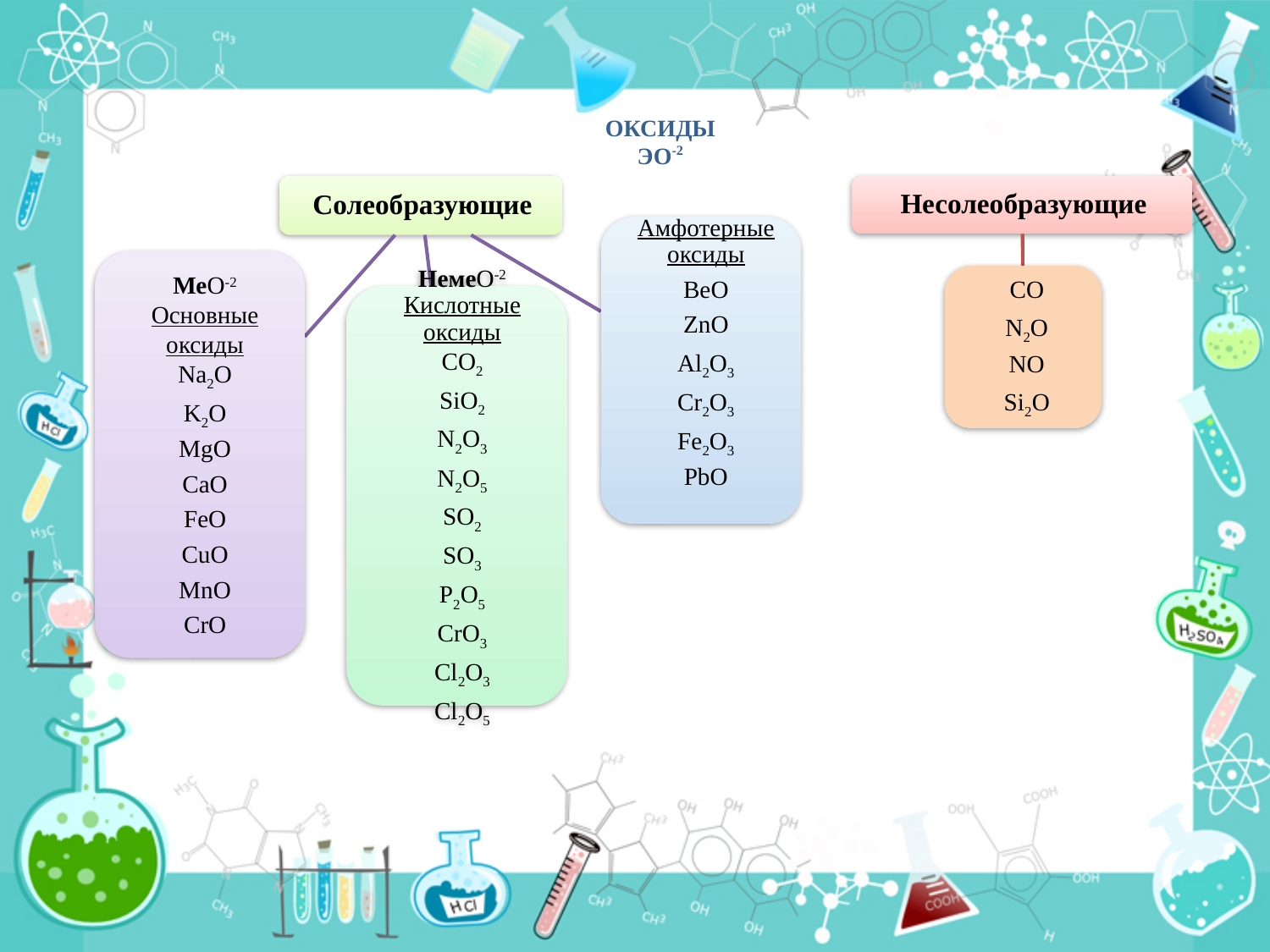

# ОКСИДЫ ЭО-2
Солеобразующие
НемеО-2
Кислотные оксиды
СО2
SiO2
N2O3
N2O5
SO2
SO3
P2O5
CrO3
Cl2O3
Cl2O5
Амфотерные оксиды
BeO
ZnO
Al2O3
Cr2O3
Fe2O3
PbO

МеО-2
Основные оксиды
Na2O
K2O
MgO
CaO
FeO
CuO
MnO
CrO
Несолеобразующие
CO
N2O
NO
Si2O